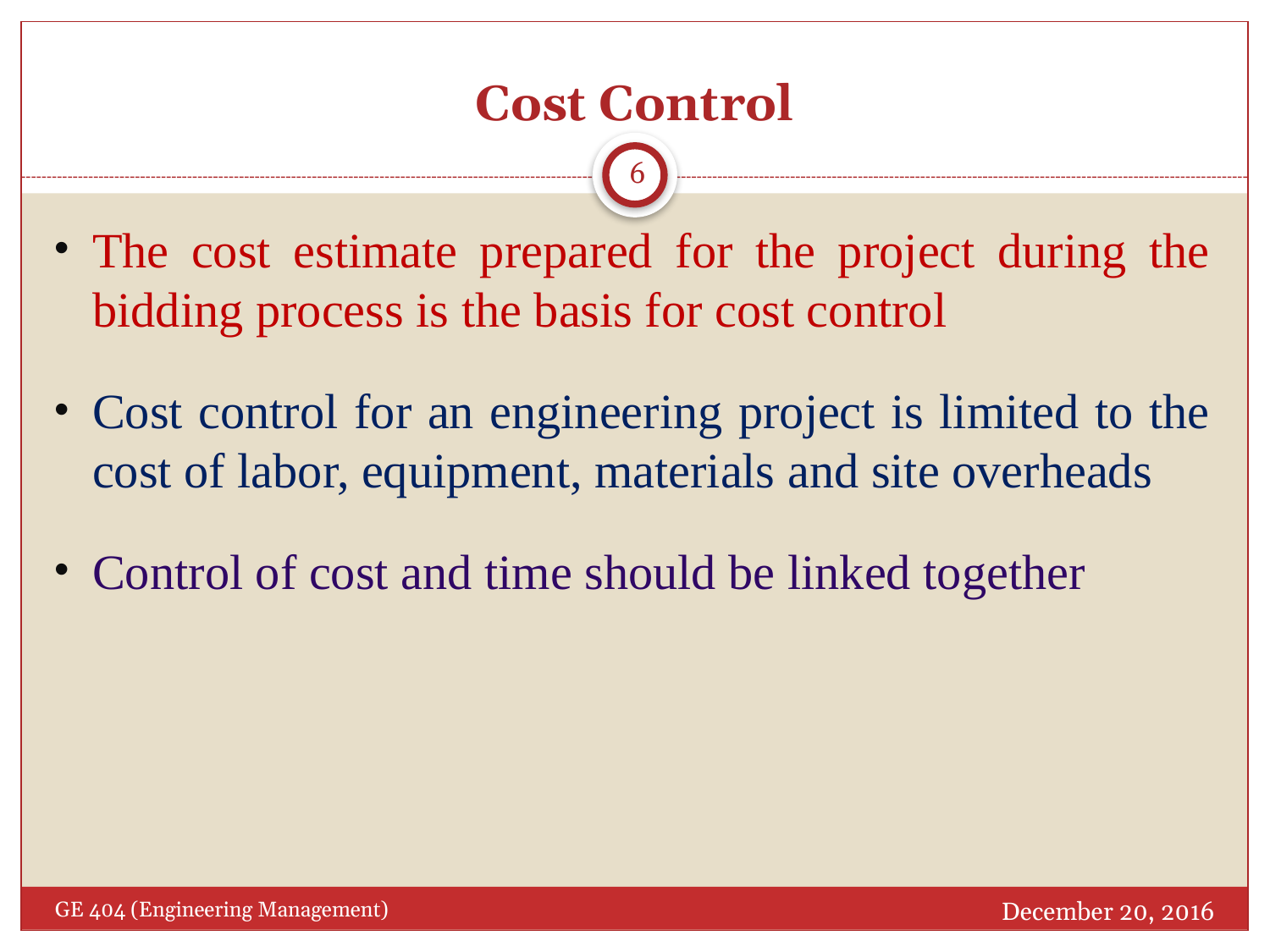

# Cost Control
6
The cost estimate prepared for the project during the bidding process is the basis for cost control
Cost control for an engineering project is limited to the cost of labor, equipment, materials and site overheads
Control of cost and time should be linked together

December 20, 2016
GE 404 (Engineering Management)